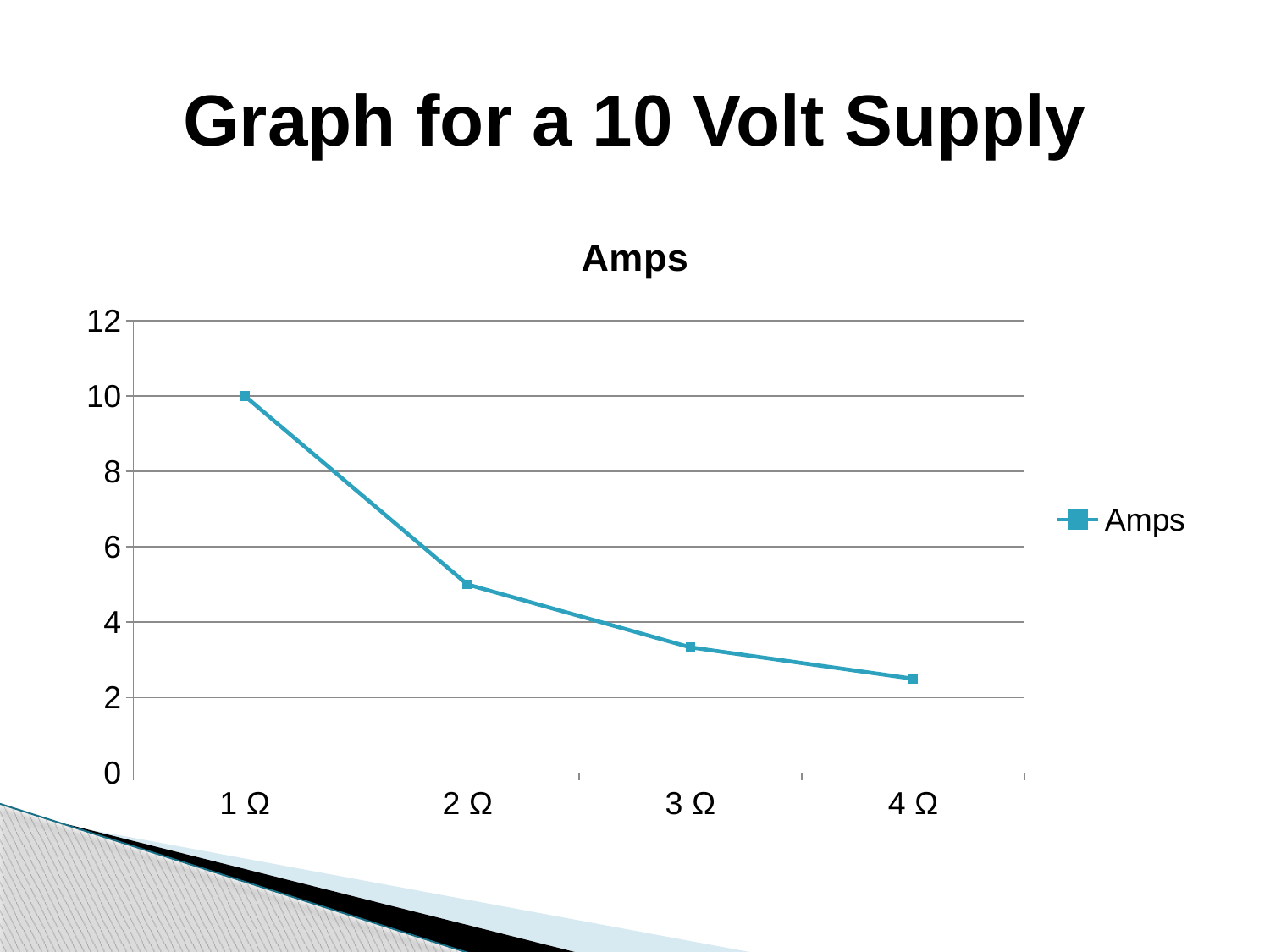

# Graph for a 10 Volt Supply

### Chart:

| Category | Amps |
|---|---|
| 1 Ω | 10.0 |
| 2 Ω | 5.0 |
| 3 Ω | 3.3333333333333335 |
| 4 Ω | 2.5 |